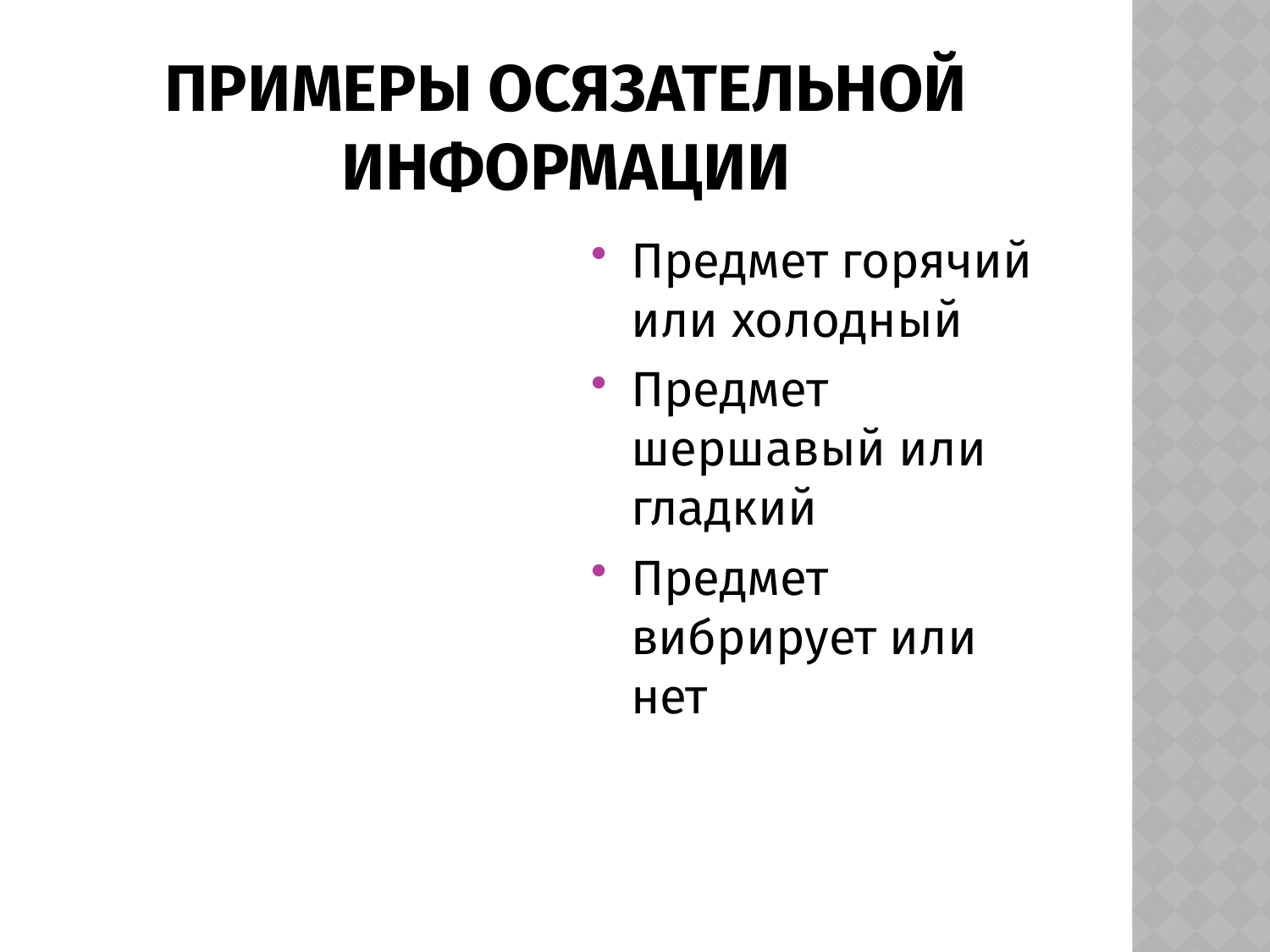

# Примеры осязательной информации

Предмет горячий или холодный
Предмет шершавый или гладкий
Предмет вибрирует или нет